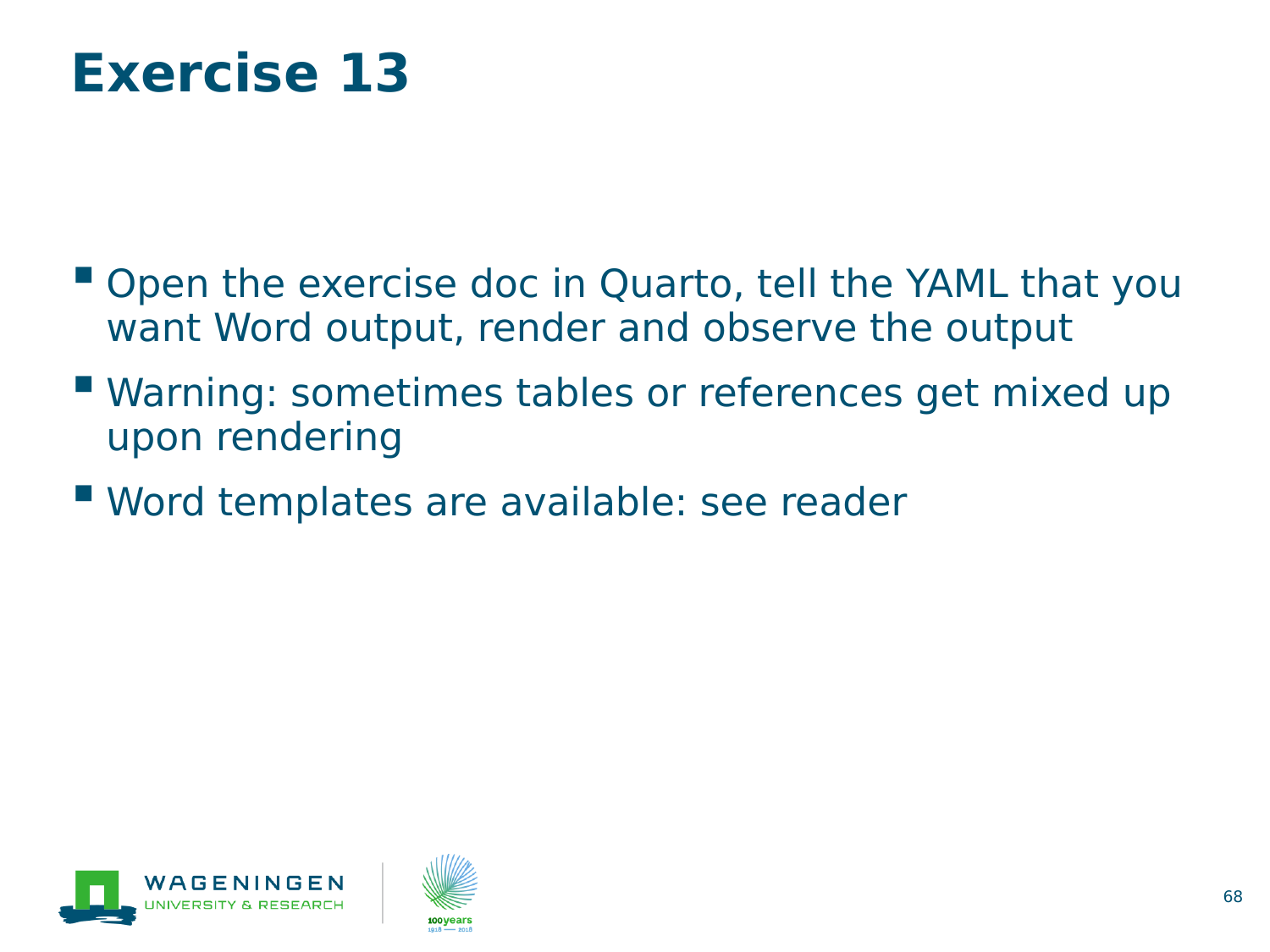

# Exercise 13
Open the exercise doc in Quarto, tell the YAML that you want Word output, render and observe the output
Warning: sometimes tables or references get mixed up upon rendering
Word templates are available: see reader
68